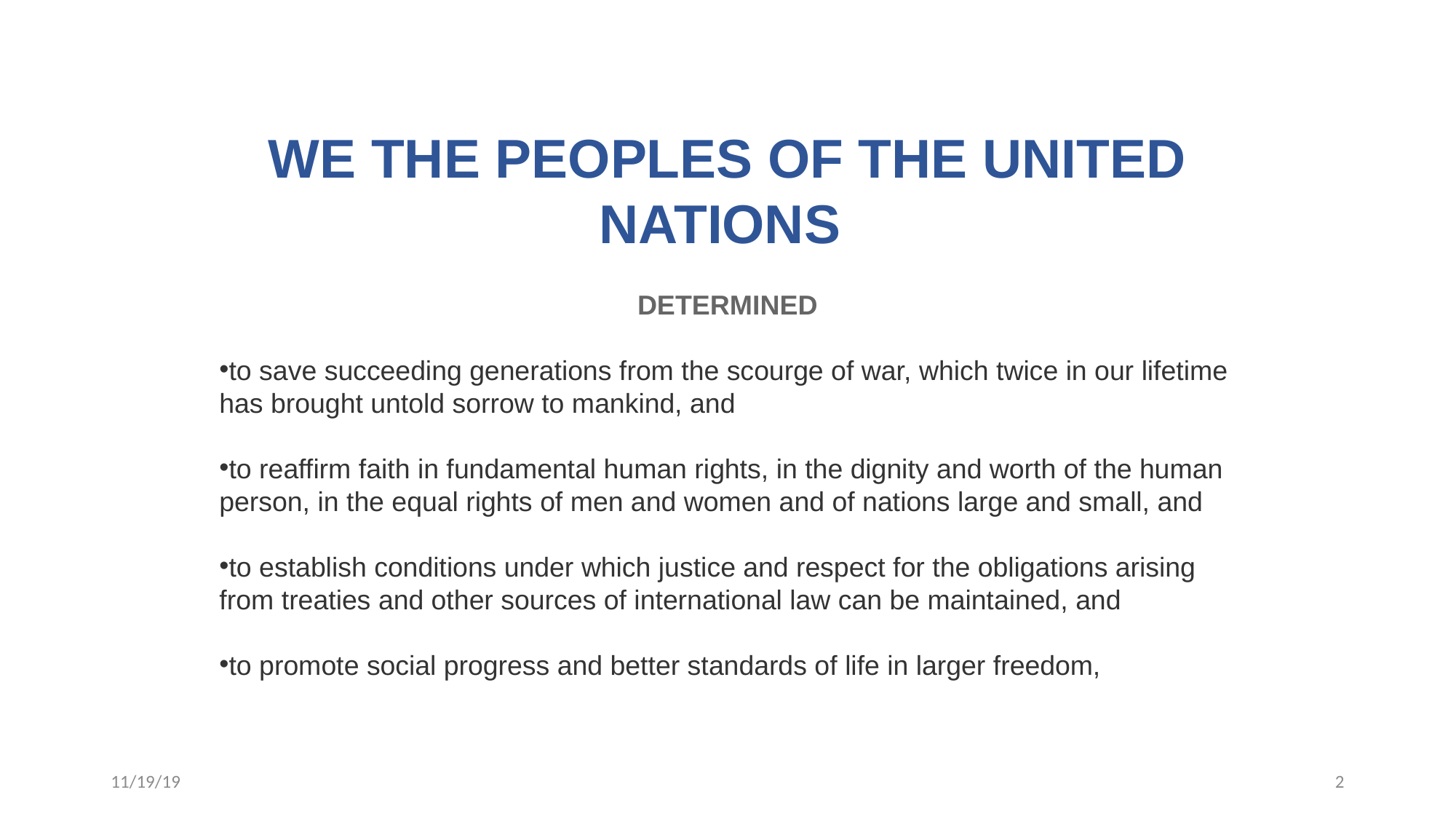

WE THE PEOPLES OF THE UNITED NATIONS

DETERMINED

to save succeeding generations from the scourge of war, which twice in our lifetime has brought untold sorrow to mankind, and

to reaffirm faith in fundamental human rights, in the dignity and worth of the human person, in the equal rights of men and women and of nations large and small, and

to establish conditions under which justice and respect for the obligations arising from treaties and other sources of international law can be maintained, and

to promote social progress and better standards of life in larger freedom,
11/19/19

2